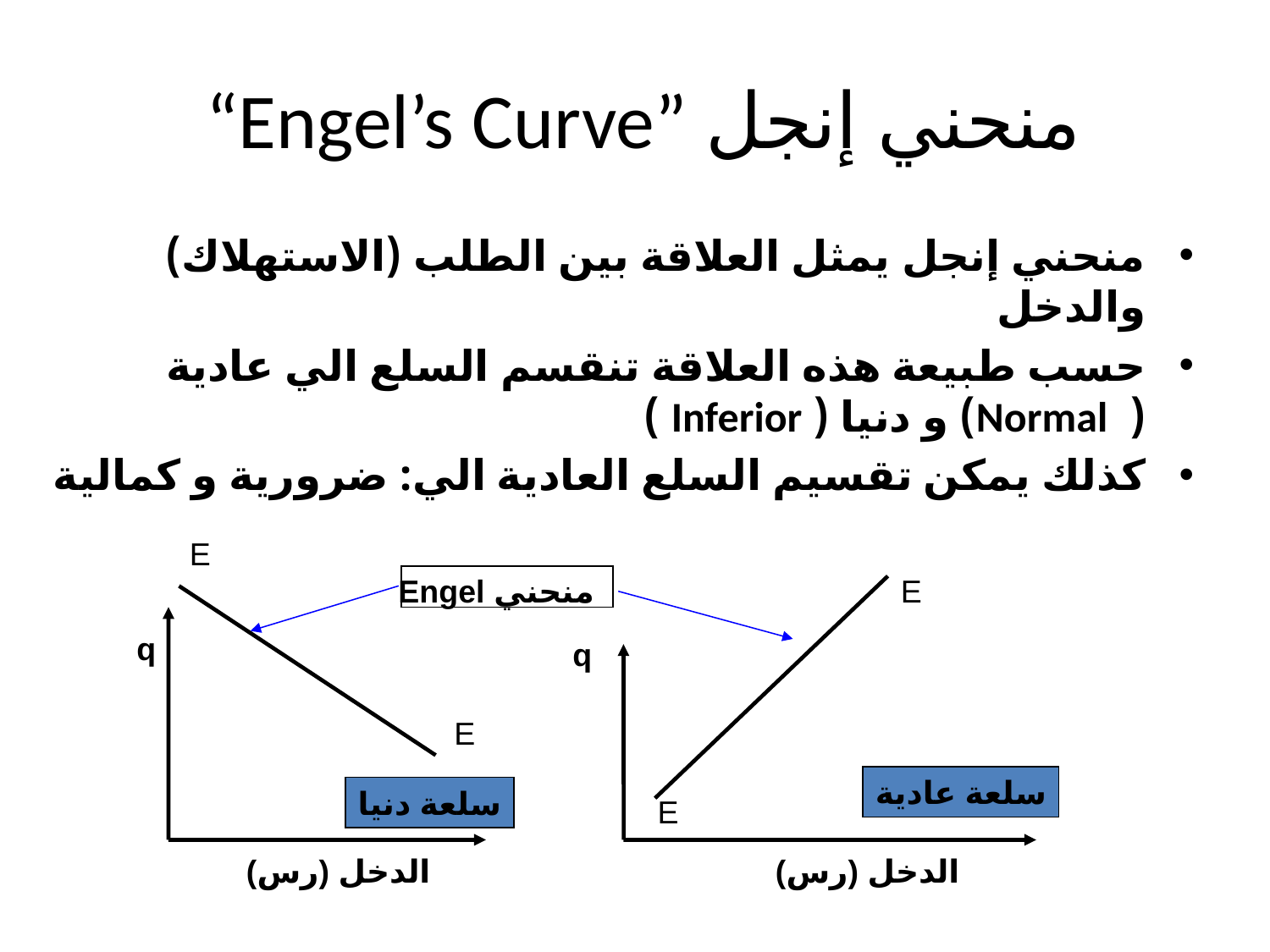

# “Engel’s Curve” منحني إنجل
منحني إنجل يمثل العلاقة بين الطلب (الاستهلاك) والدخل
حسب طبيعة هذه العلاقة تنقسم السلع الي عادية (  Normal) و دنيا ( Inferior )
كذلك يمكن تقسيم السلع العادية الي: ضرورية و كمالية

E
     Engel منحني
E

q
q

E
سلعة عادية
سلعة دنيا
E

الدخل (رس)
الدخل (رس)